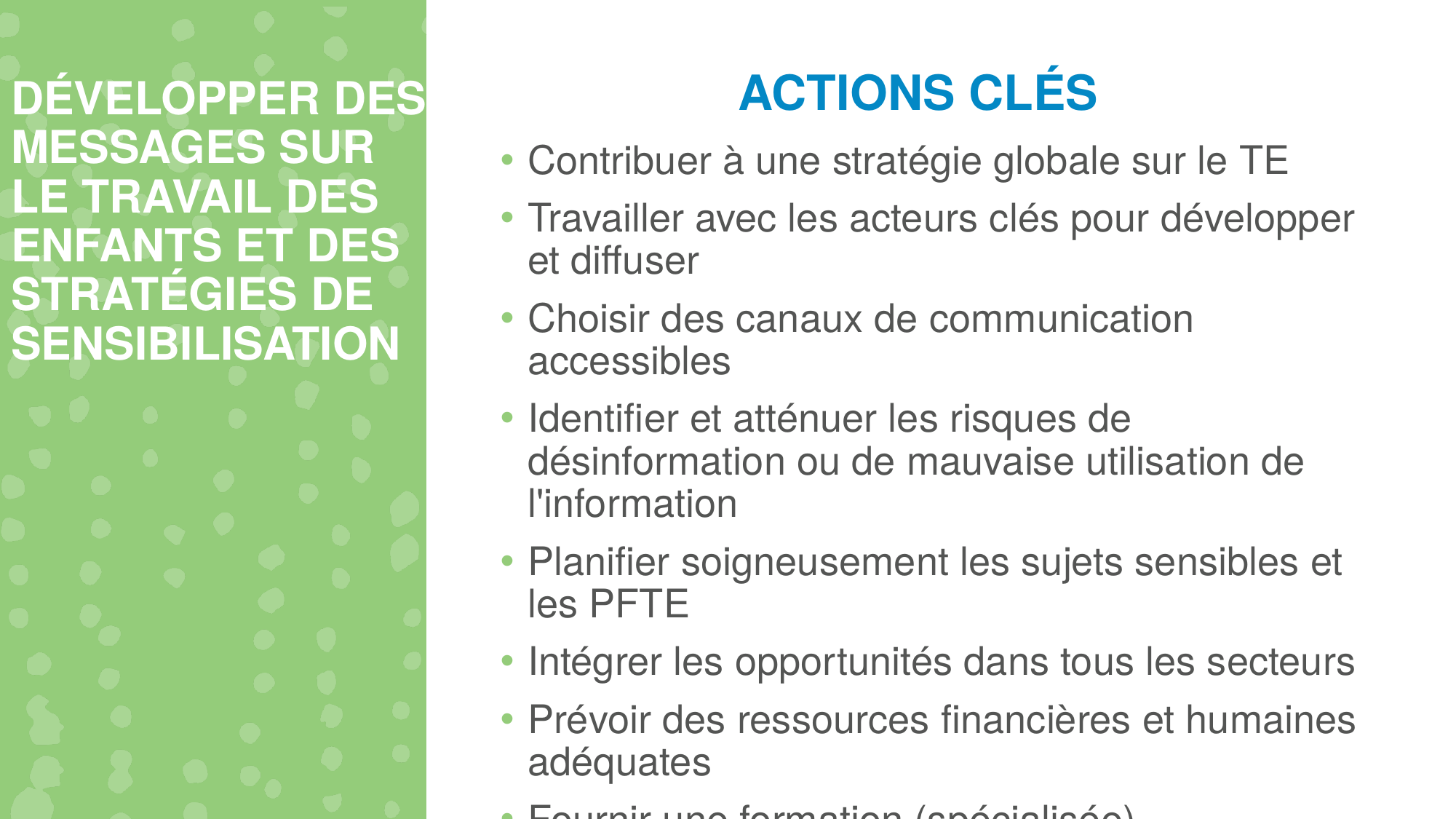

ACTIONS CLÉS
DÉVELOPPER DES MESSAGES SUR LE TRAVAIL DES ENFANTS ET DES STRATÉGIES DE SENSIBILISATION
Contribuer à une stratégie globale sur le TE
Travailler avec les acteurs clés pour développer et diffuser
Choisir des canaux de communication accessibles
Identifier et atténuer les risques de désinformation ou de mauvaise utilisation de l'information
Planifier soigneusement les sujets sensibles et les PFTE
Intégrer les opportunités dans tous les secteurs
Prévoir des ressources financières et humaines adéquates
Fournir une formation (spécialisée)